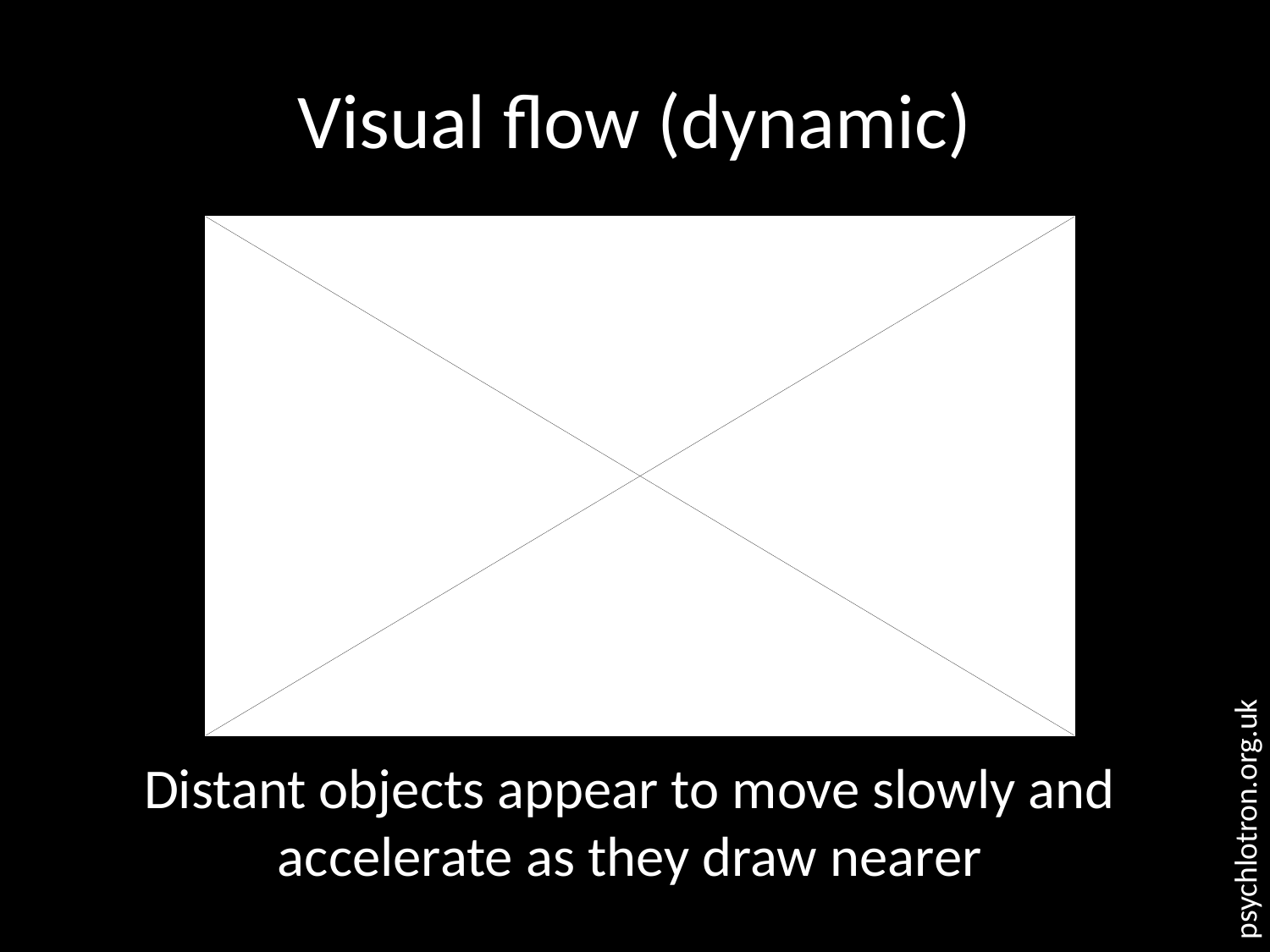

# Visual flow (dynamic)
Distant objects appear to move slowly and accelerate as they draw nearer